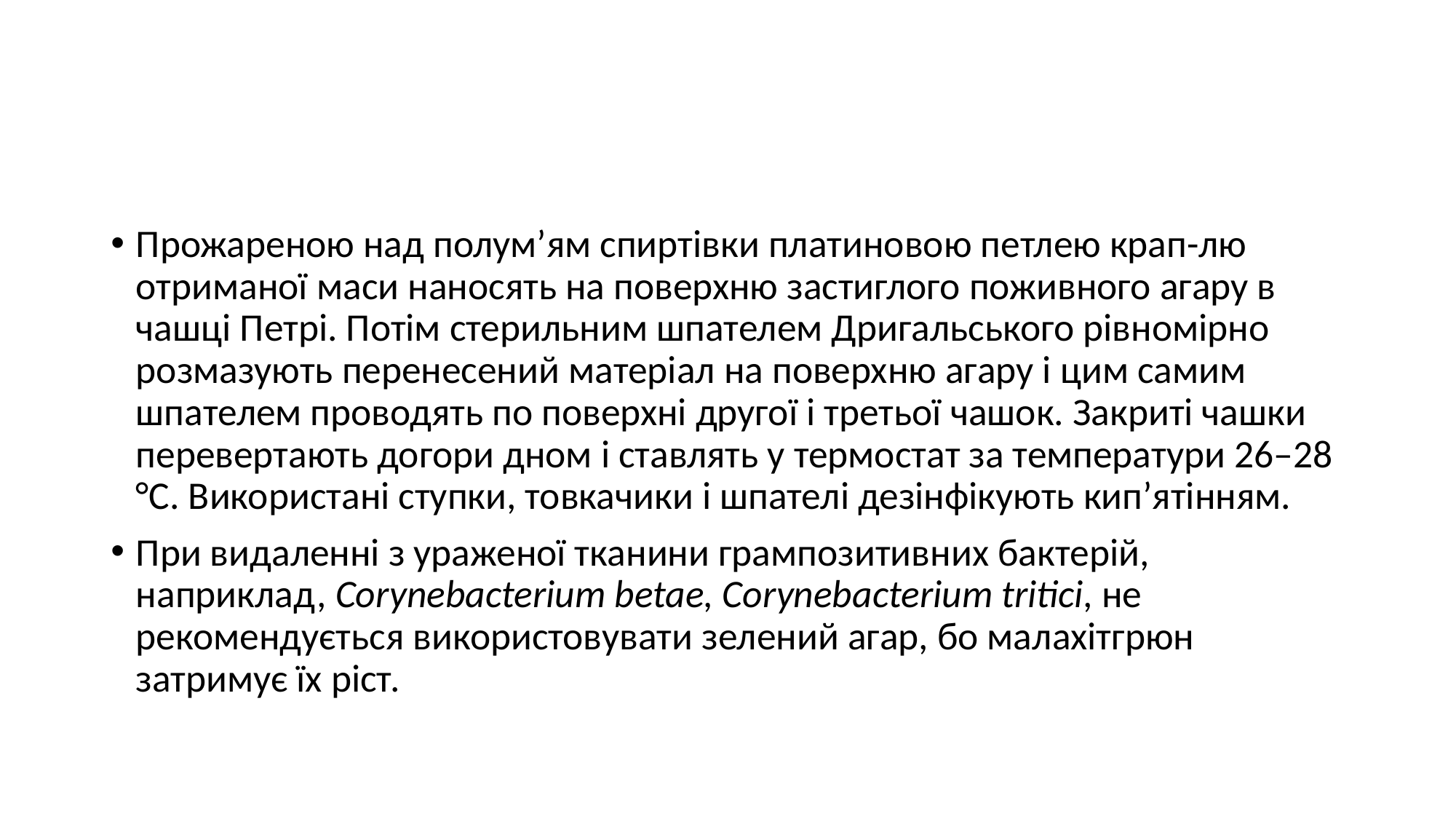

#
Прожареною над полум’ям спиртівки платиновою петлею крап-лю отриманої маси наносять на поверхню застиглого поживного агару в чашці Петрі. Потім стерильним шпателем Дригальського рівномірно розмазують перенесений матеріал на поверхню агару і цим самим шпателем проводять по поверхні другої і третьої чашок. Закриті чашки перевертають догори дном і ставлять у термостат за температури 26–28 °С. Використані ступки, товкачики і шпателі дезінфікують кип’ятінням.
При видаленні з ураженої тканини грампозитивних бактерій, наприклад, Corynebacterium betae, Corynebacterium tritici, не рекомендується використовувати зелений агар, бо малахітгрюн затримує їх ріст.